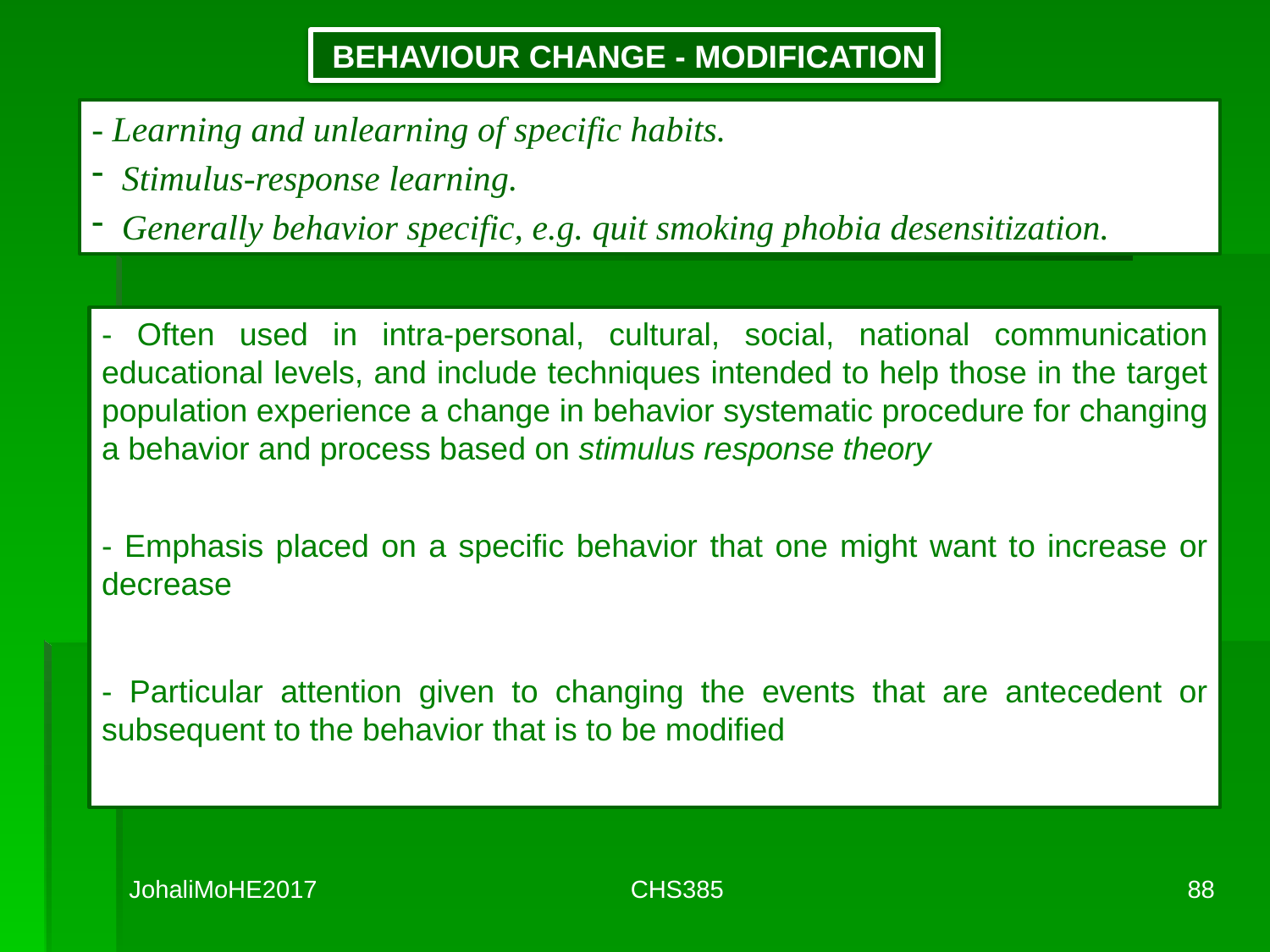

BEHAVIOUR CHANGE - MODIFICATION
- Learning and unlearning of specific habits.
Stimulus-response learning.
Generally behavior specific, e.g. quit smoking phobia desensitization.
- Often used in intra-personal, cultural, social, national communication educational levels, and include techniques intended to help those in the target population experience a change in behavior systematic procedure for changing a behavior and process based on stimulus response theory

- Emphasis placed on a specific behavior that one might want to increase or decrease

- Particular attention given to changing the events that are antecedent or subsequent to the behavior that is to be modified

JohaliMoHE2017
CHS385
88